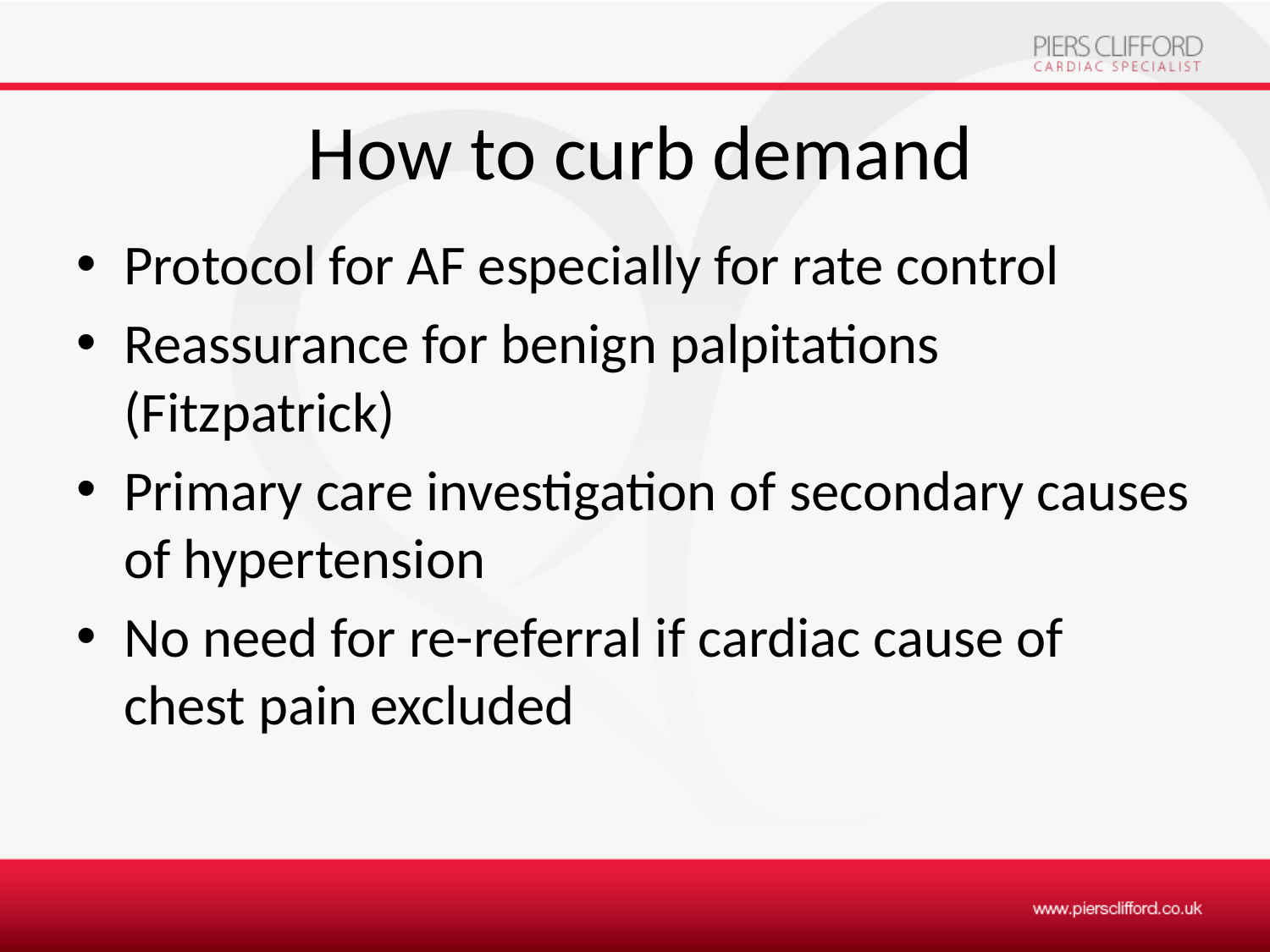

# How to curb demand
Protocol for AF especially for rate control
Reassurance for benign palpitations (Fitzpatrick)
Primary care investigation of secondary causes of hypertension
No need for re-referral if cardiac cause of chest pain excluded